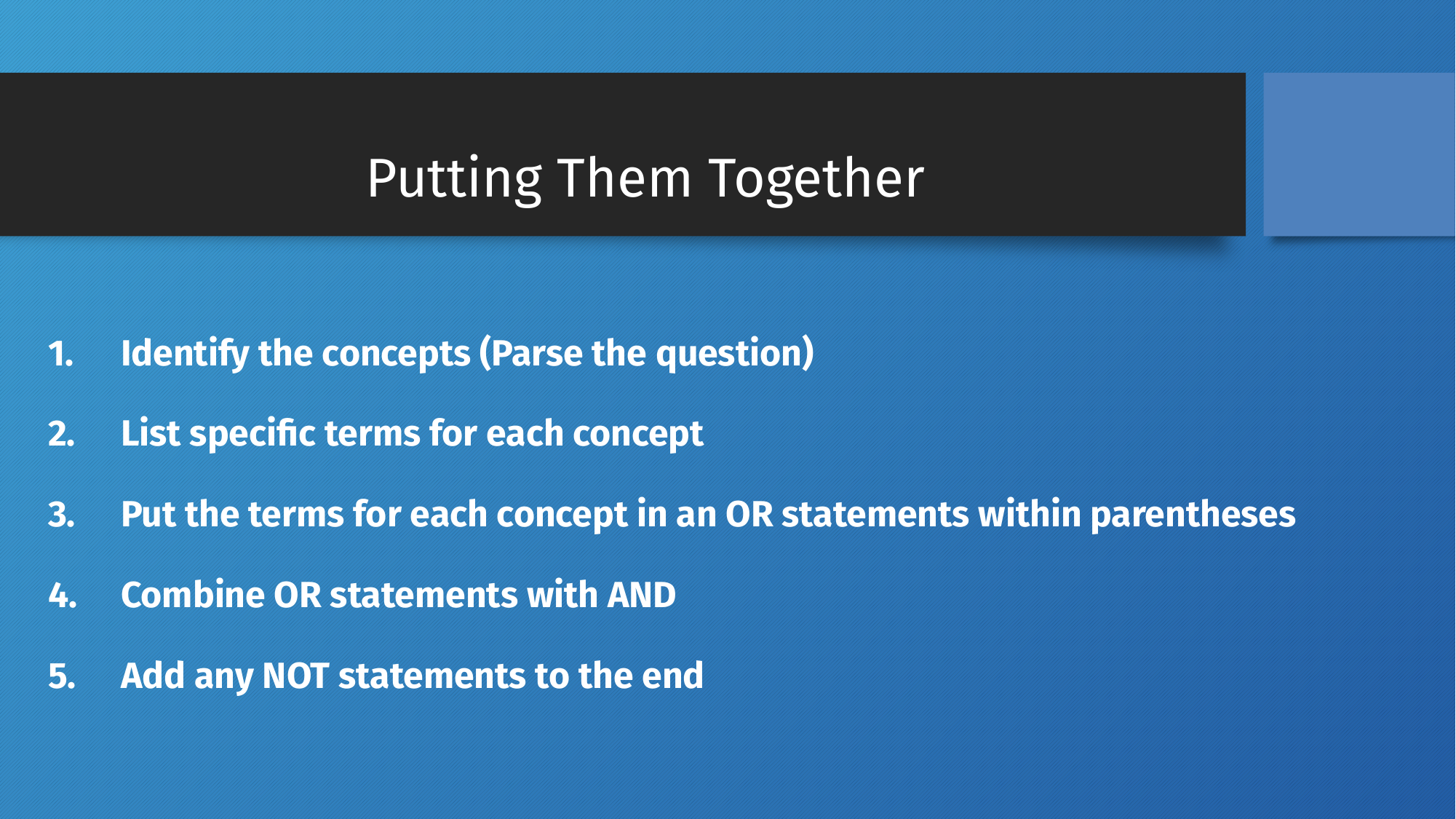

# Putting Them Together
Identify the concepts (Parse the question)
List specific terms for each concept
Put the terms for each concept in an OR statements within parentheses
Combine OR statements with AND
Add any NOT statements to the end